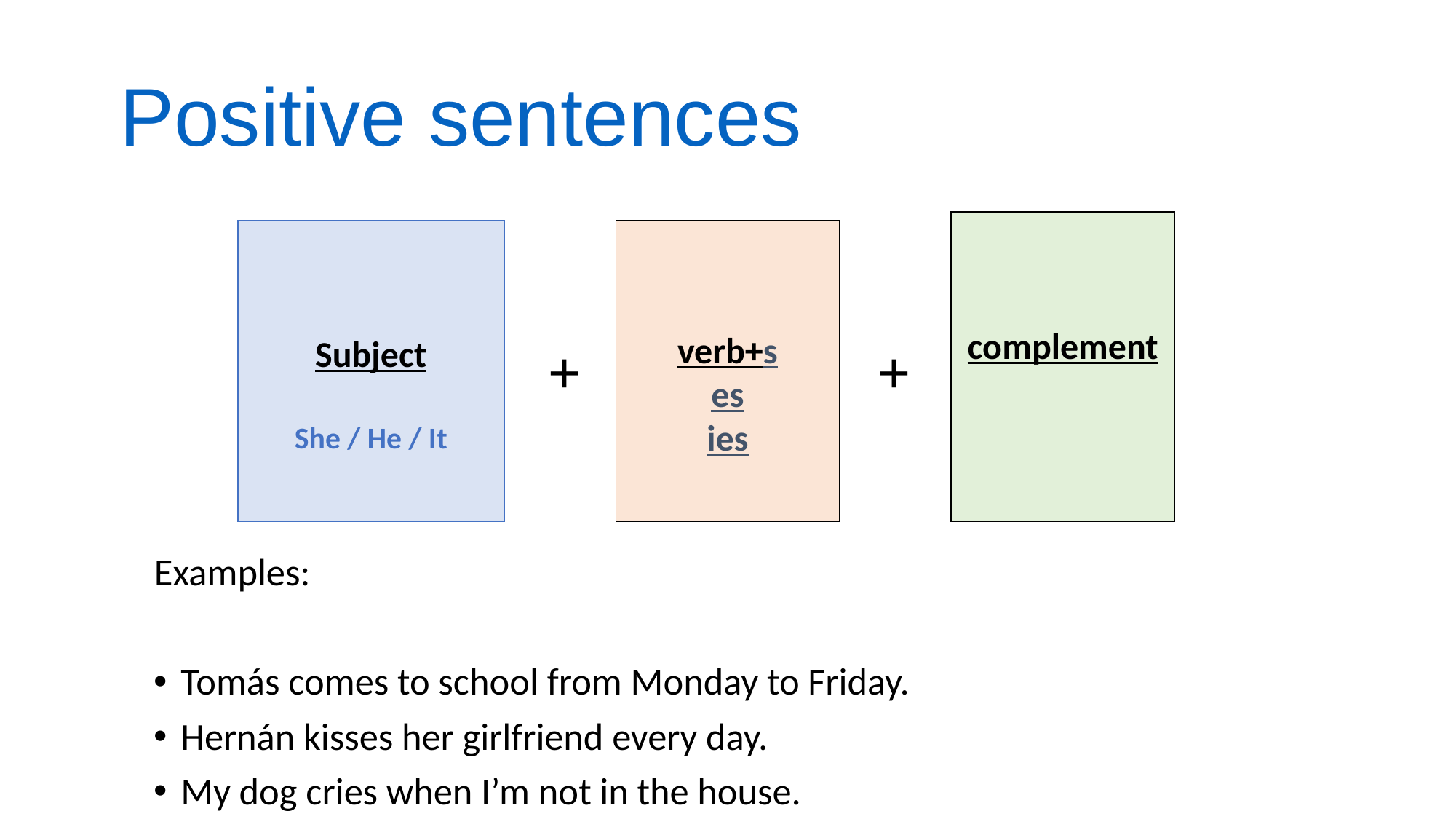

# Positive sentences

            	                                                              +                      +

Examples:

Tomás comes to school from Monday to Friday.
Hernán kisses her girlfriend every day.
My dog cries when I’m not in the house.

complement

Subject

She / He / It

verb+s
es
ies